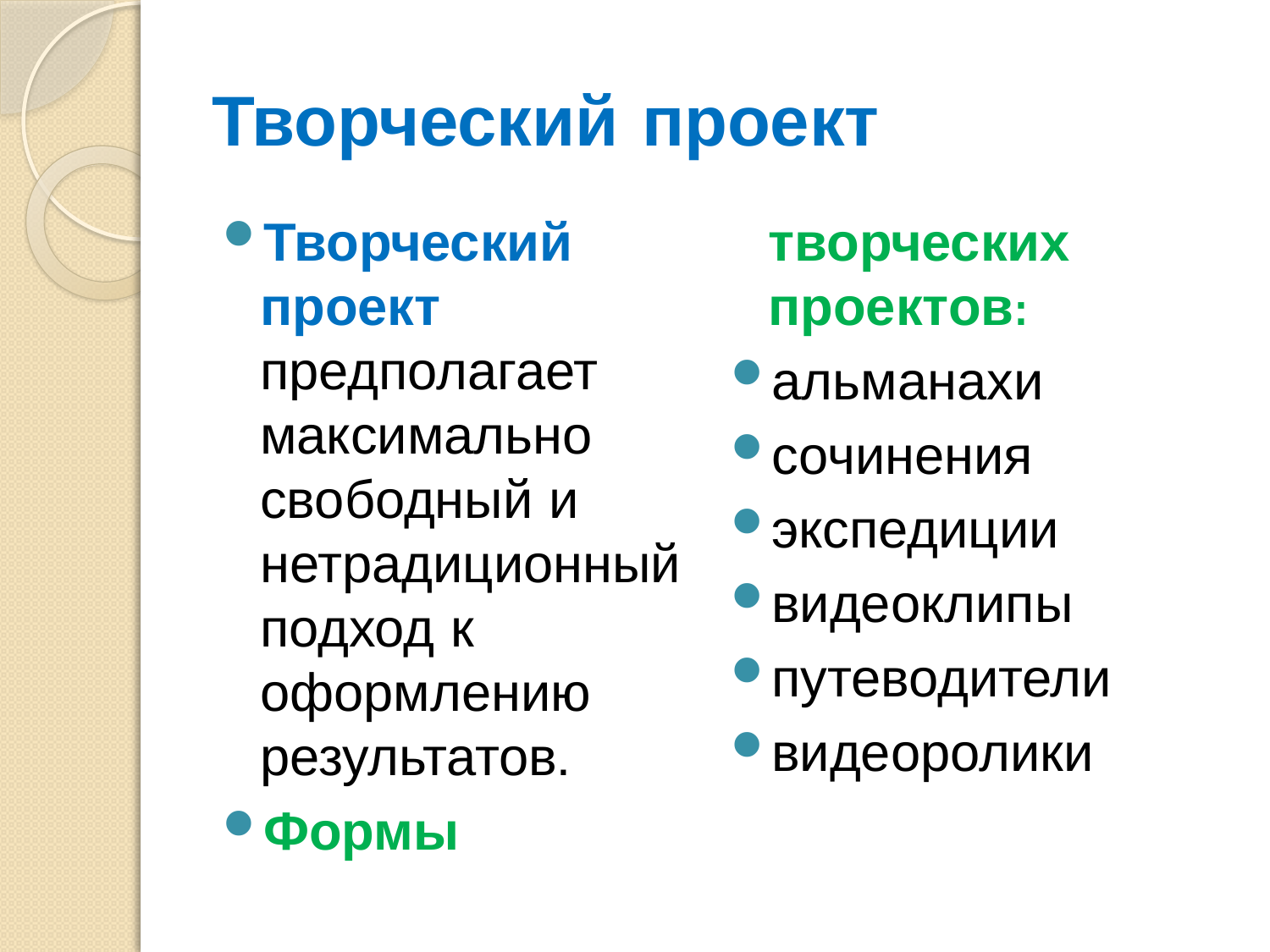

# Творческий проект
Творческий проект предполагает максимально свободный и нетрадиционный подход к оформлению результатов.
Формы творческих проектов:
альманахи
сочинения
экспедиции
видеоклипы
путеводители
видеоролики